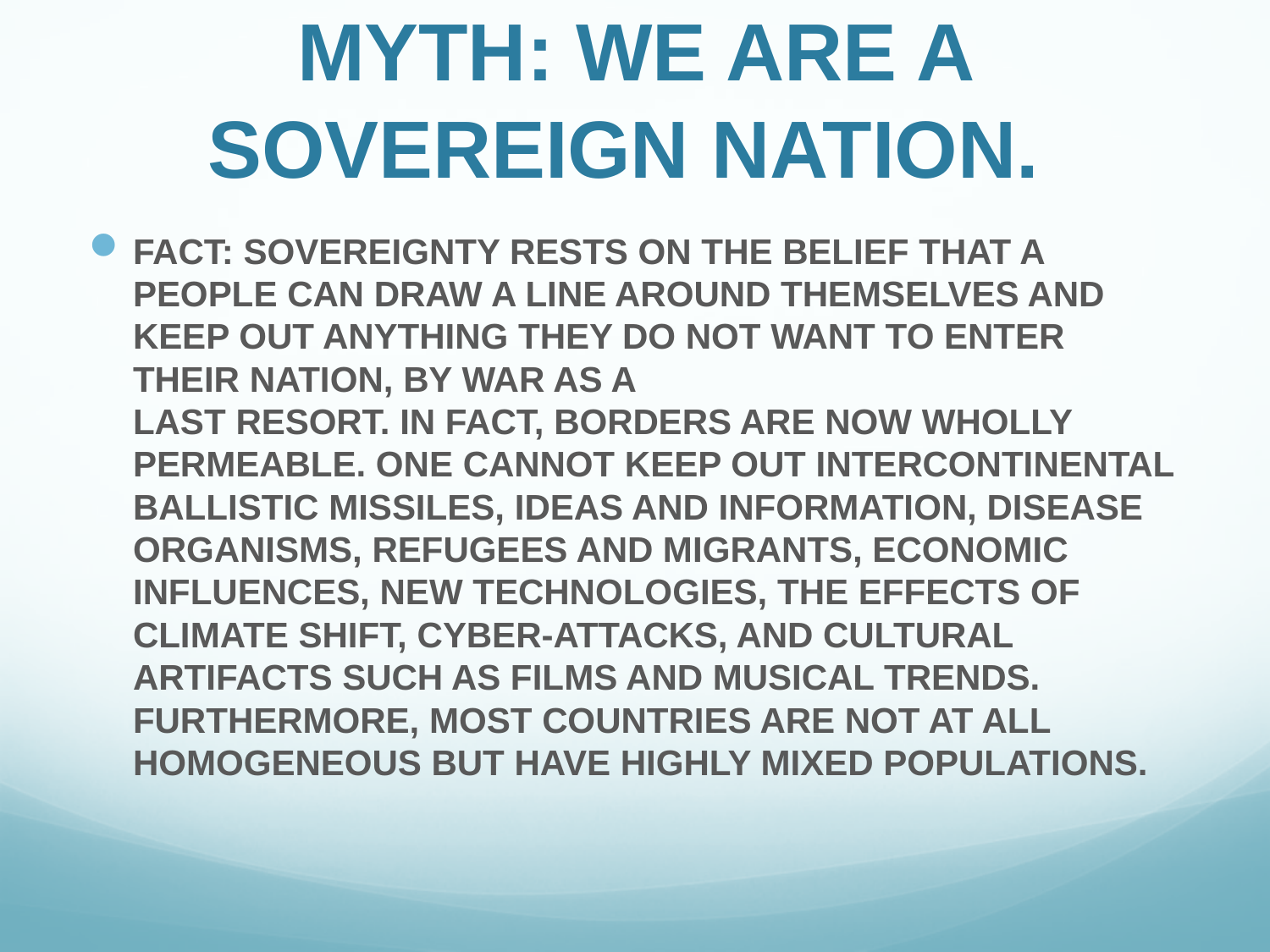

# MYTH: WE ARE A SOVEREIGN NATION.
FACT: SOVEREIGNTY RESTS ON THE BELIEF THAT A PEOPLE CAN DRAW A LINE AROUND THEMSELVES AND KEEP OUT ANYTHING THEY DO NOT WANT TO ENTER THEIR NATION, BY WAR AS A
LAST RESORT. IN FACT, BORDERS ARE NOW WHOLLY PERMEABLE. ONE CANNOT KEEP OUT INTERCONTINENTAL BALLISTIC MISSILES, IDEAS AND INFORMATION, DISEASE ORGANISMS, REFUGEES AND MIGRANTS, ECONOMIC INFLUENCES, NEW TECHNOLOGIES, THE EFFECTS OF CLIMATE SHIFT, CYBER-ATTACKS, AND CULTURAL ARTIFACTS SUCH AS FILMS AND MUSICAL TRENDS. FURTHERMORE, MOST COUNTRIES ARE NOT AT ALL HOMOGENEOUS BUT HAVE HIGHLY MIXED POPULATIONS.